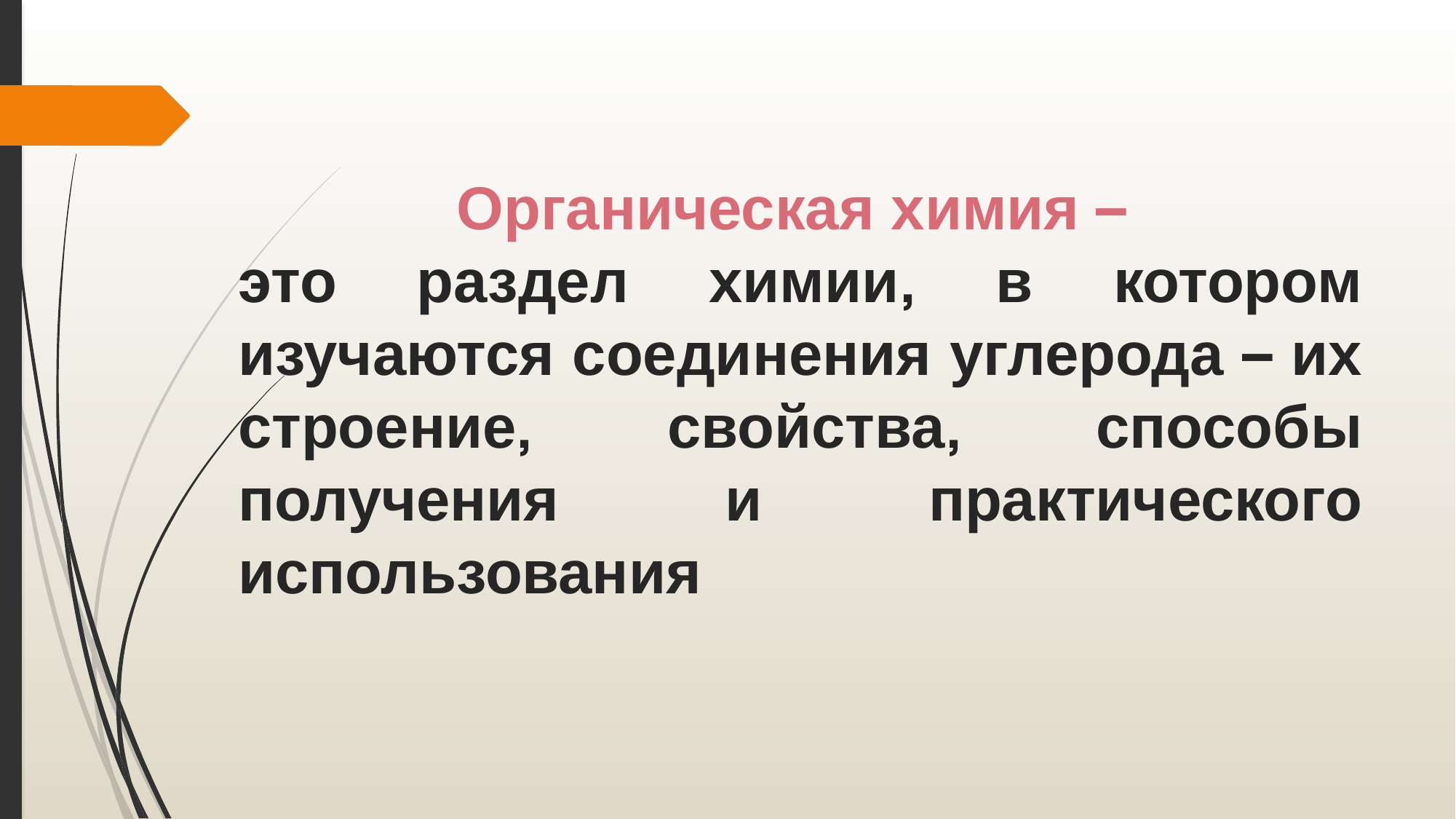

Органическая химия –
это раздел химии, в котором изучаются соединения углерода – их строение, свойства, способы получения и практического использования